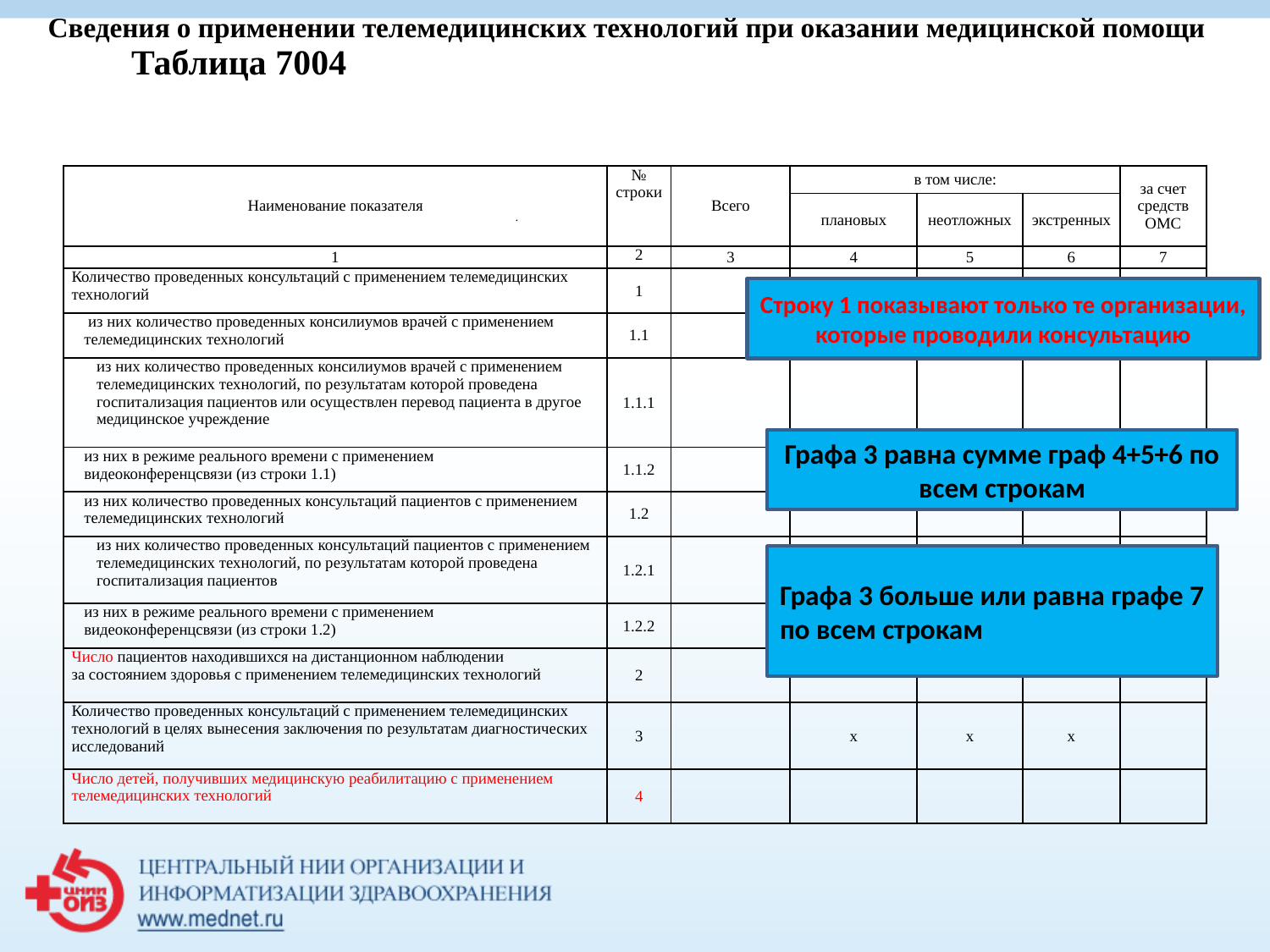

Сведения о применении телемедицинских технологий при оказании медицинской помощи
# Таблица 7004
| Наименование показателя | № строки | Всего | в том числе: |  |  | за счет средств ОМС |
| --- | --- | --- | --- | --- | --- | --- |
|  |  |  | плановых | неотложных | экстренных |  |
| 1 | 2 | 3 | 4 | 5 | 6 | 7 |
| Количество проведенных консультаций с применением телемедицинских технологий | 1 |  |  |  |  |  |
| из них количество проведенных консилиумов врачей с применением телемедицинских технологий | 1.1 |  |  |  |  |  |
| из них количество проведенных консилиумов врачей с применением телемедицинских технологий, по результатам которой проведена госпитализация пациентов или осуществлен перевод пациента в другое медицинское учреждение | 1.1.1 |  |  |  |  |  |
| из них в режиме реального времени с применением видеоконференцсвязи (из строки 1.1) | 1.1.2 |  |  |  |  |  |
| из них количество проведенных консультаций пациентов с применением телемедицинских технологий | 1.2 |  |  |  |  |  |
| из них количество проведенных консультаций пациентов с применением телемедицинских технологий, по результатам которой проведена госпитализация пациентов | 1.2.1 |  |  |  |  |  |
| из них в режиме реального времени с применением видеоконференцсвязи (из строки 1.2) | 1.2.2 |  |  |  |  |  |
| Число пациентов находившихся на дистанционном наблюдении за состоянием здоровья с применением телемедицинских технологий | 2 |  |  |  |  |  |
| Количество проведенных консультаций с применением телемедицинских технологий в целях вынесения заключения по результатам диагностических исследований | 3 |  | x | x | x |  |
| Число детей, получивших медицинскую реабилитацию с применением телемедицинских технологий | 4 |  |  |  |  |  |

Строку 1 показывают только те организации, которые проводили консультацию
Графа 3 равна сумме граф 4+5+6 по всем строкам
Графа 3 больше или равна графе 7 по всем строкам